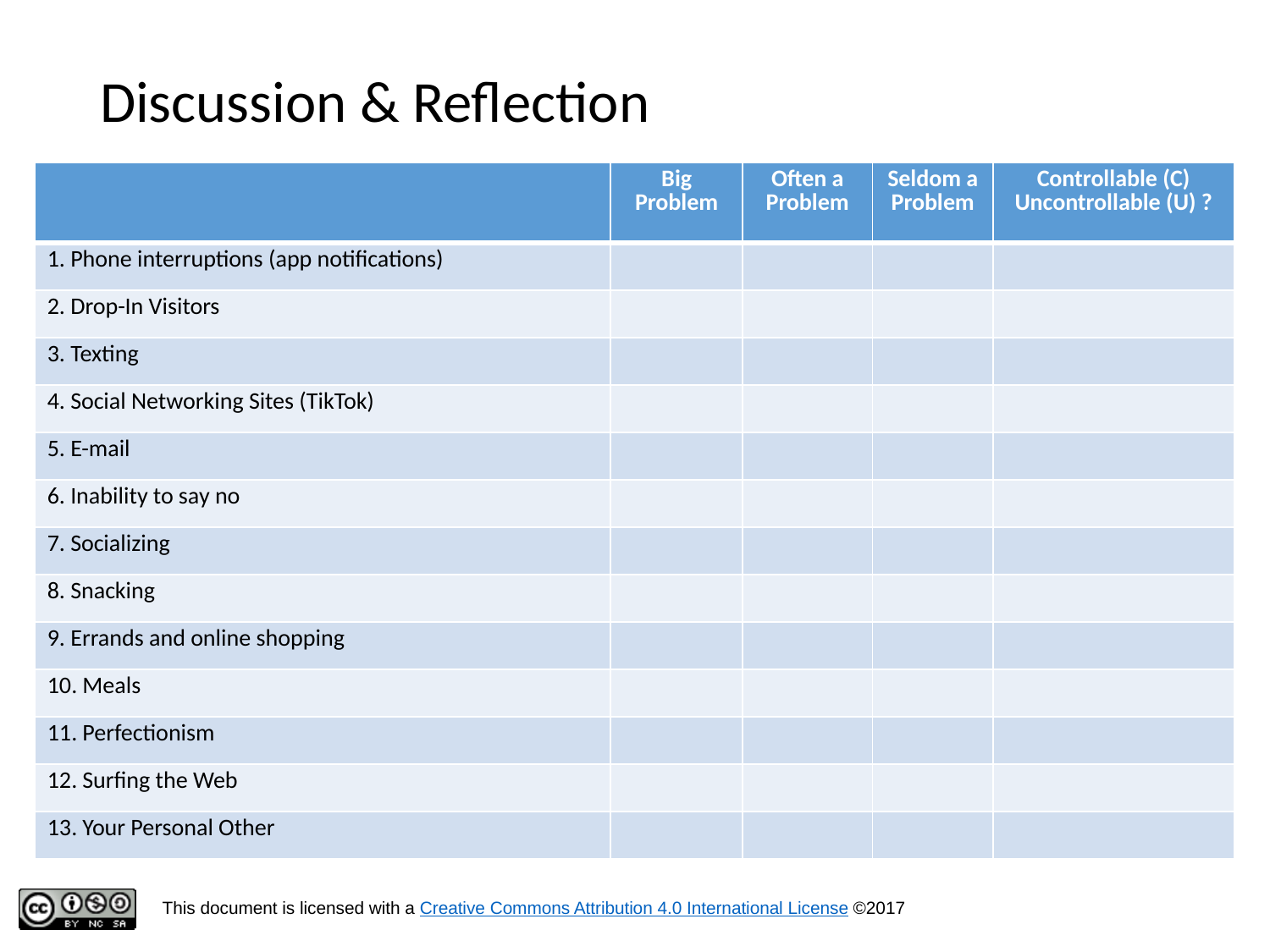

# Discussion & Reflection
|  | Big Problem | Often a Problem | Seldom a Problem | Controllable (C) Uncontrollable (U) ? |
| --- | --- | --- | --- | --- |
| 1. Phone interruptions (app notifications) |  |  |  |  |
| 2. Drop-In Visitors |  |  |  |  |
| 3. Texting |  |  |  |  |
| 4. Social Networking Sites (TikTok) |  |  |  |  |
| 5. E-mail |  |  |  |  |
| 6. Inability to say no |  |  |  |  |
| 7. Socializing |  |  |  |  |
| 8. Snacking |  |  |  |  |
| 9. Errands and online shopping |  |  |  |  |
| 10. Meals |  |  |  |  |
| 11. Perfectionism |  |  |  |  |
| 12. Surfing the Web |  |  |  |  |
| 13. Your Personal Other |  |  |  |  |